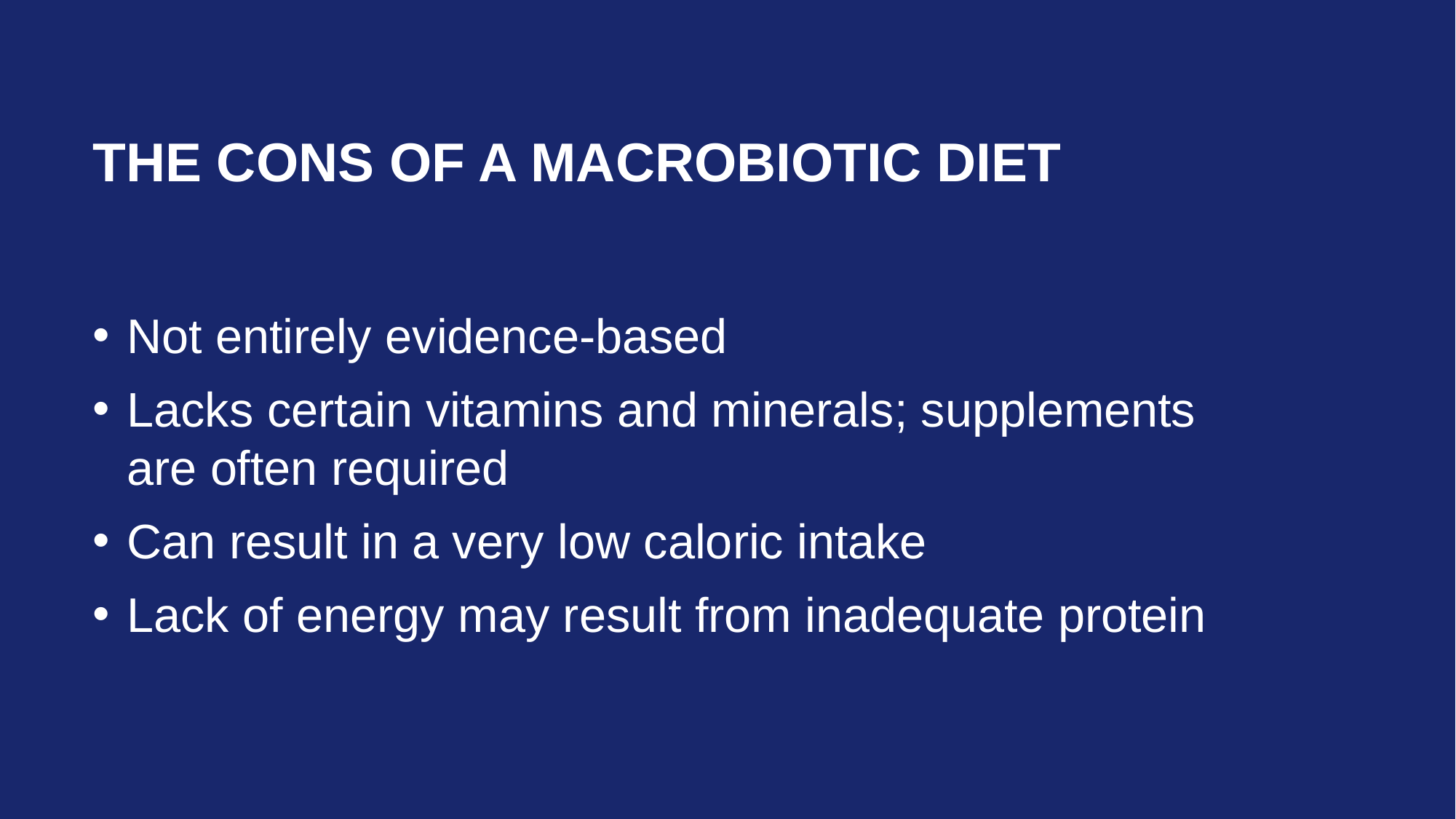

# The Cons of a Macrobiotic Diet
Not entirely evidence-based
Lacks certain vitamins and minerals; supplements are often required
Can result in a very low caloric intake
Lack of energy may result from inadequate protein